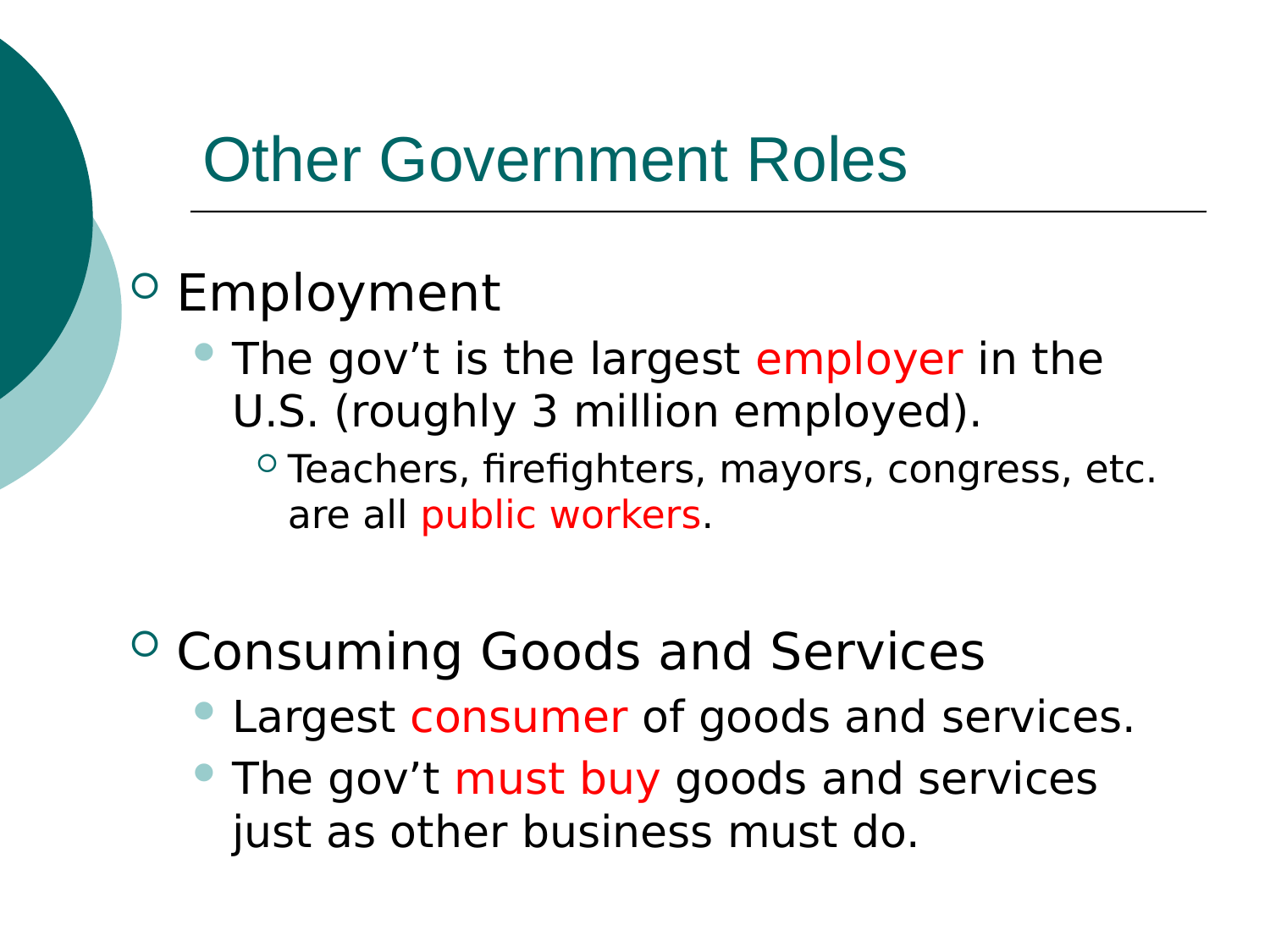

# Other Government Roles
Employment
The gov’t is the largest employer in the U.S. (roughly 3 million employed).
Teachers, firefighters, mayors, congress, etc. are all public workers.

Consuming Goods and Services
Largest consumer of goods and services.
The gov’t must buy goods and services just as other business must do.